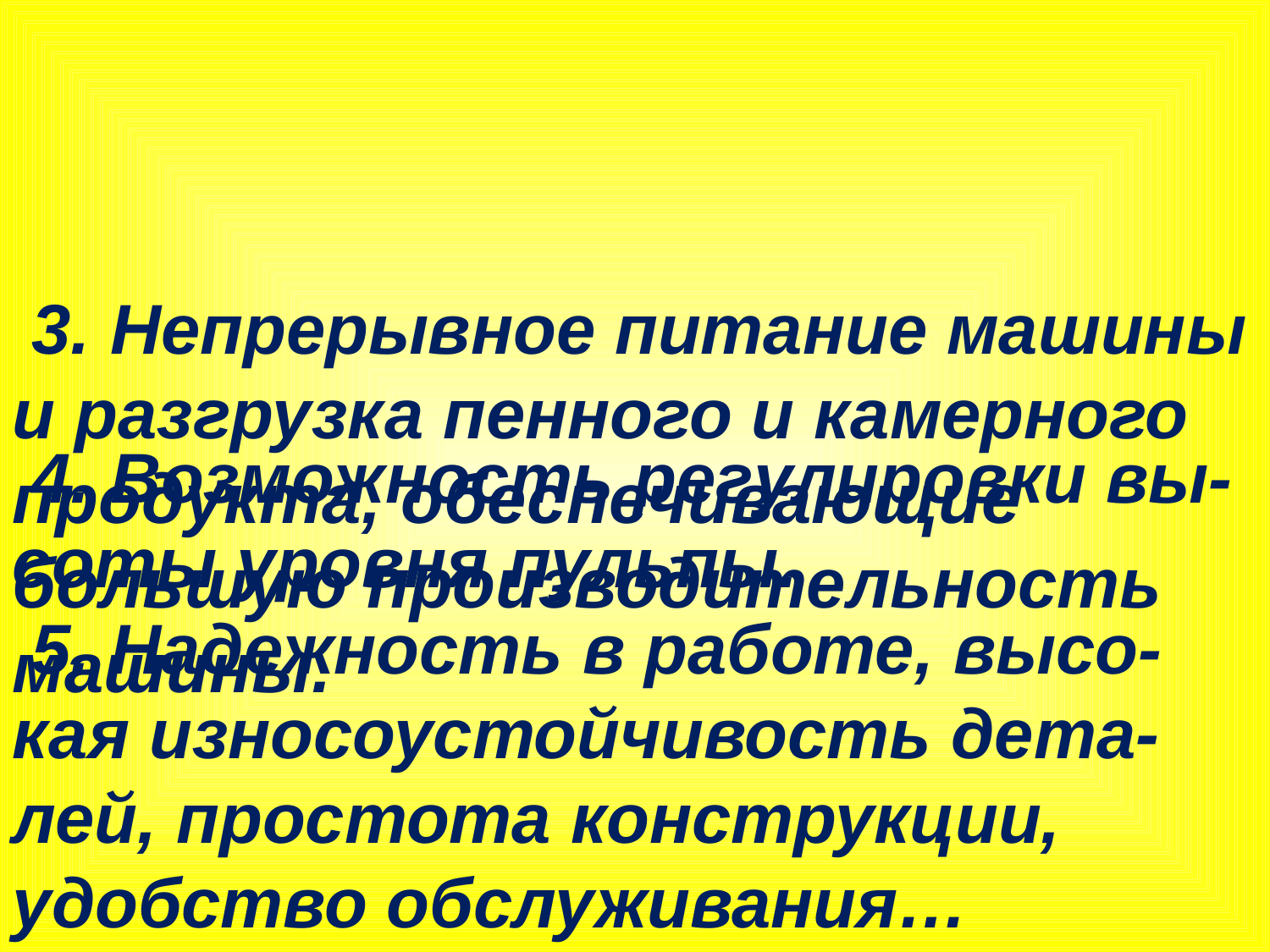

3. Непрерывное питание машины и разгрузка пенного и камерного продукта, обеспечивающие большую производительность машины.
 4. Возможность регулировки вы-соты уровня пульпы.
 5. Надежность в работе, высо-кая износоустойчивость дета-лей, простота конструкции, удобство обслуживания…